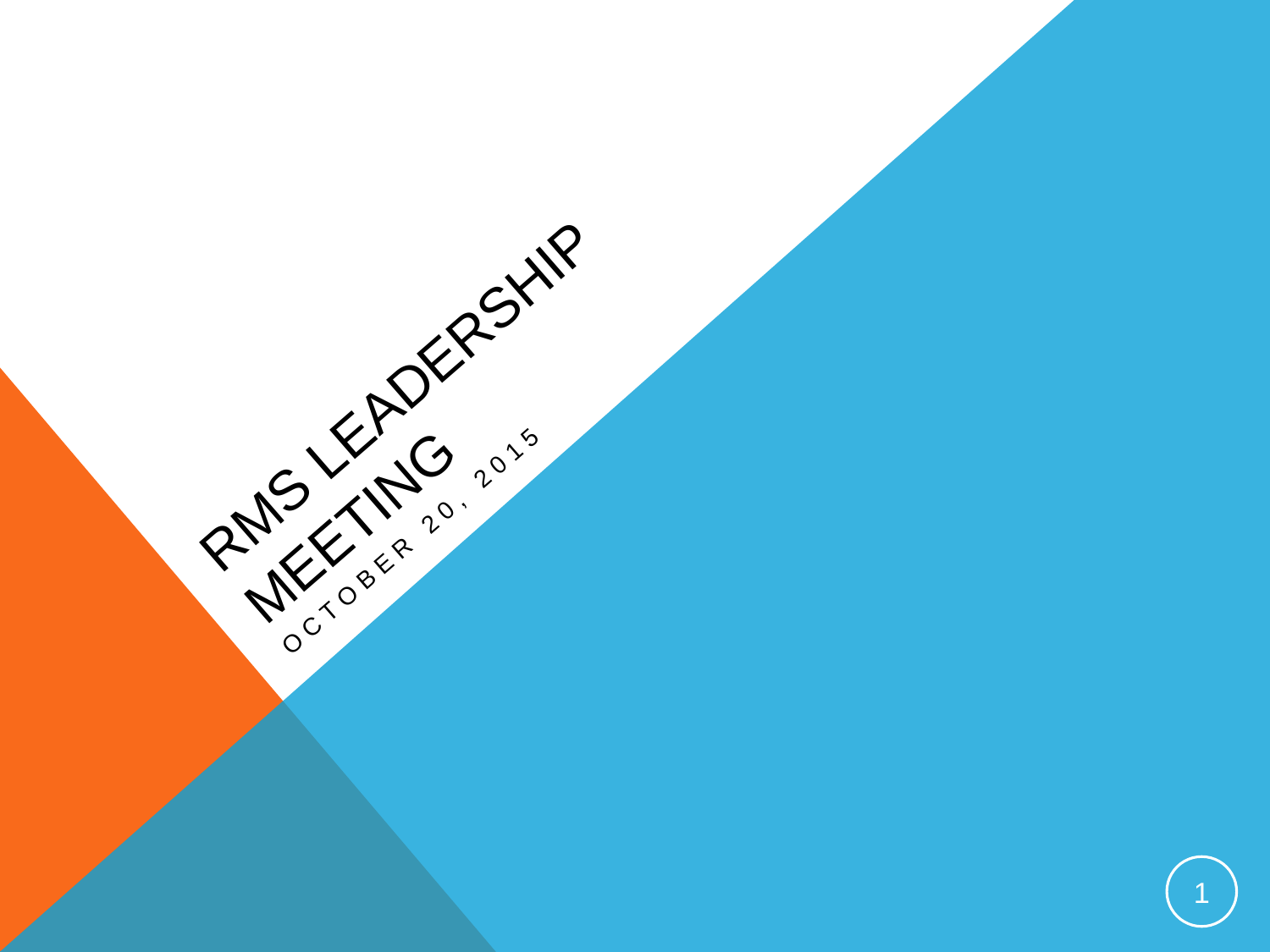

# RMS Leadership Meeting
October 20, 2015
1